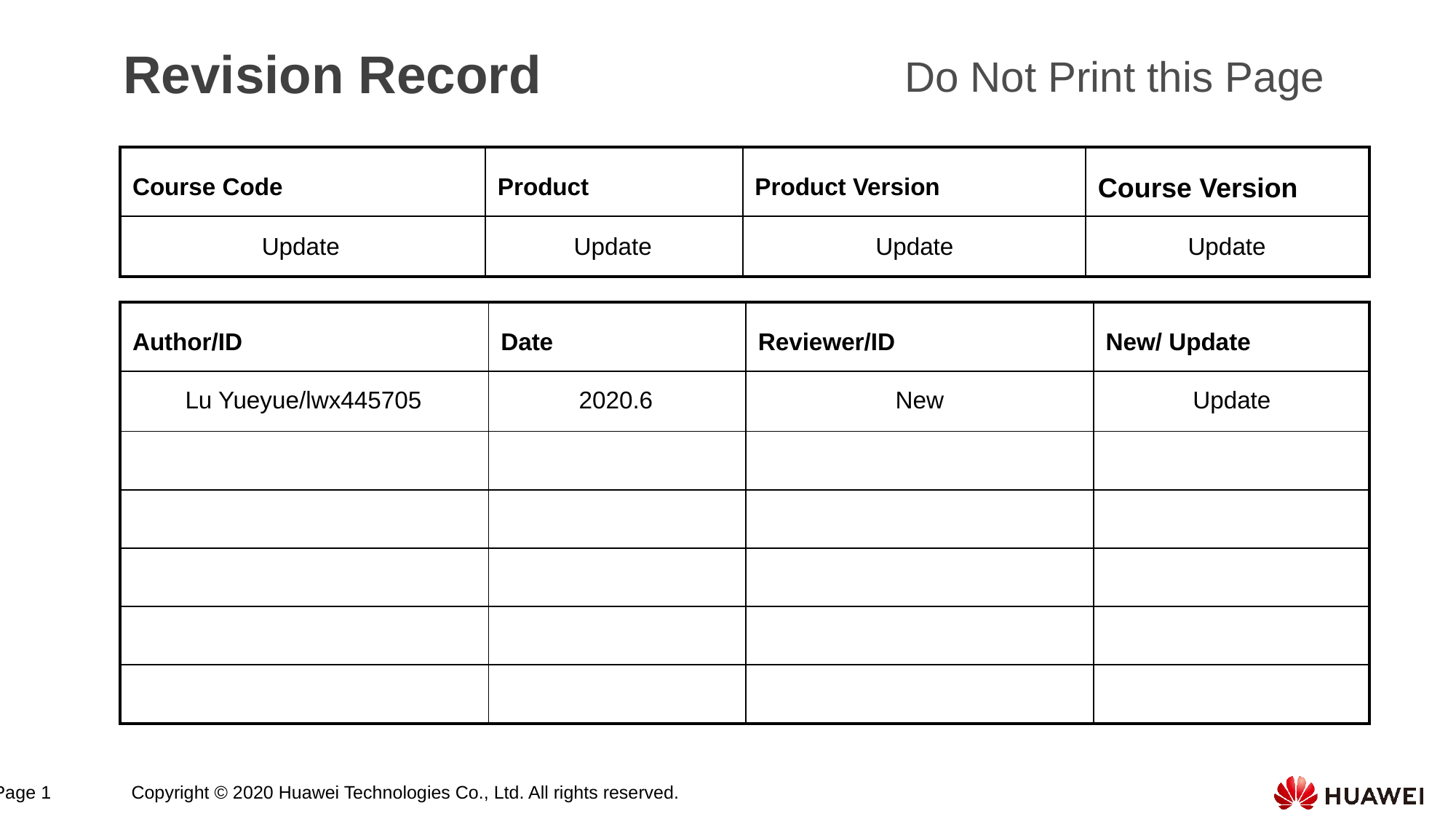

Update
Update
Update
Update
Lu Yueyue/lwx445705
2020.6
New
Update